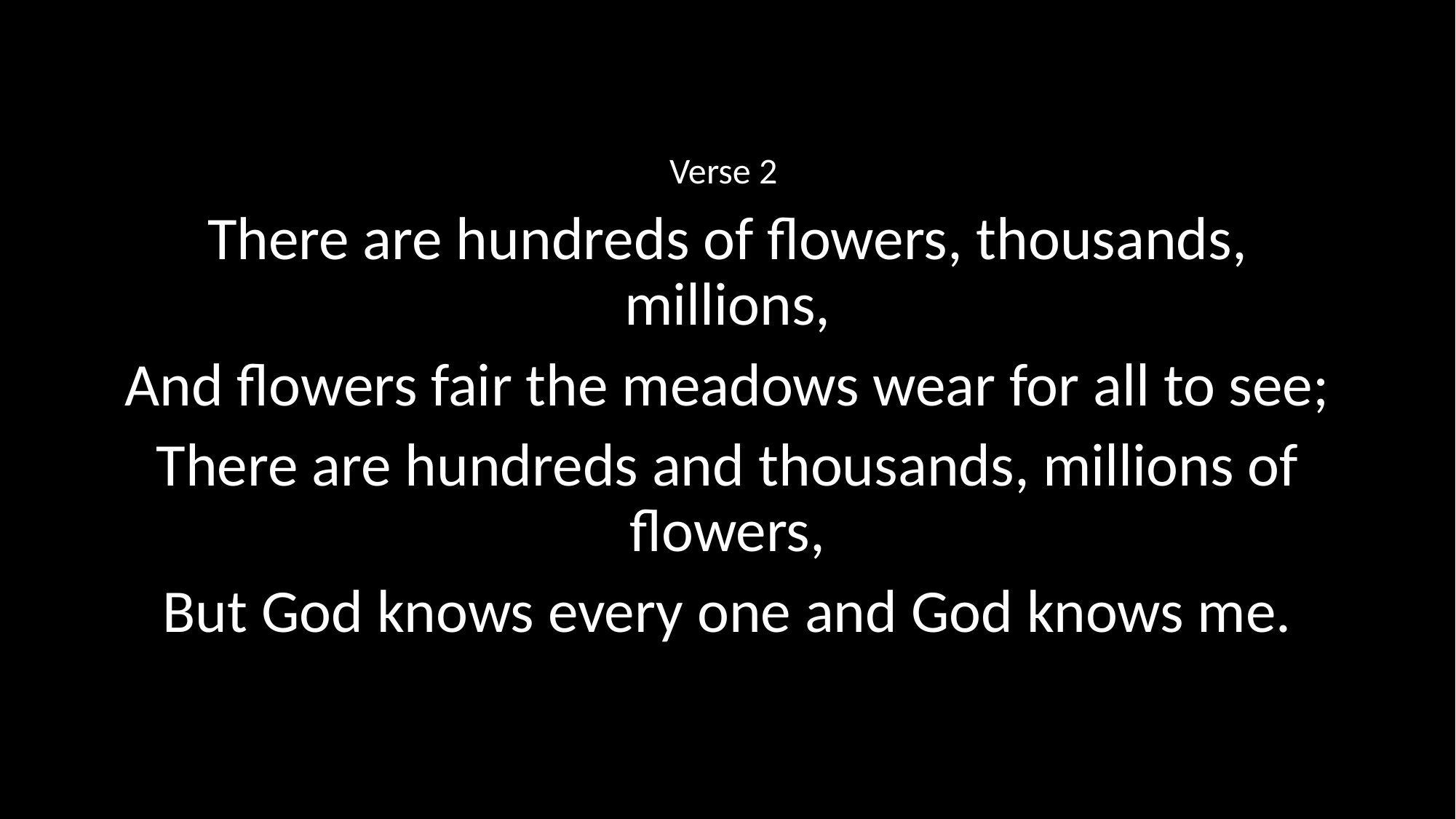

Verse 2
There are hundreds of flowers, thousands, millions,
And flowers fair the meadows wear for all to see;
There are hundreds and thousands, millions of flowers,
But God knows every one and God knows me.